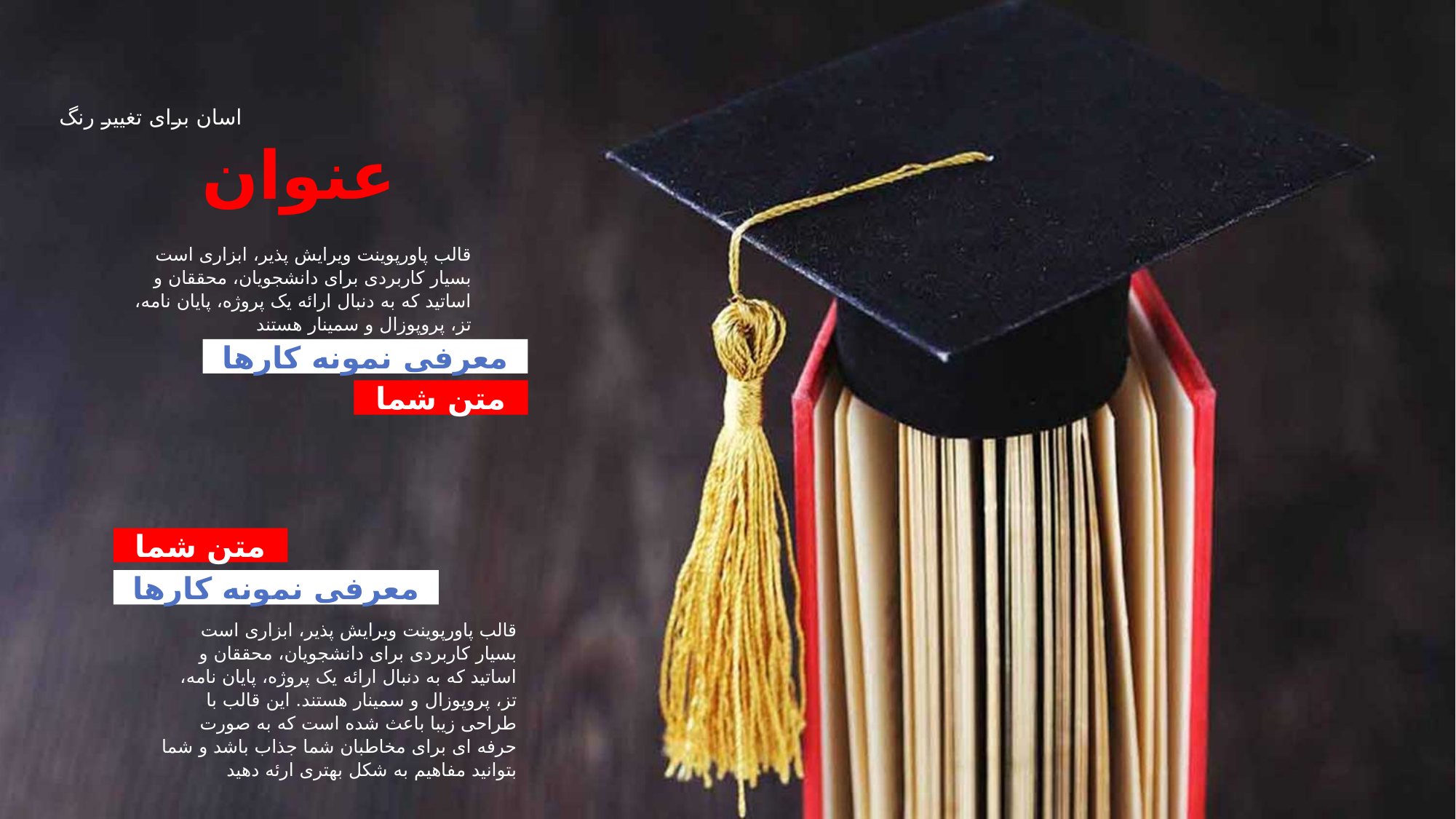

اسان برای تغییر رنگ

عنوان
قالب پاورپوینت ویرایش پذیر، ابزاری است بسیار کاربردی برای دانشجویان، محققان و اساتید که به دنبال ارائه یک پروژه، پایان نامه، تز، پروپوزال و سمینار هستند
معرفی نمونه کارها
متن شما
متن شما
معرفی نمونه کارها
قالب پاورپوینت ویرایش پذیر، ابزاری است بسیار کاربردی برای دانشجویان، محققان و اساتید که به دنبال ارائه یک پروژه، پایان نامه، تز، پروپوزال و سمینار هستند. این قالب با طراحی زیبا باعث شده است که به صورت حرفه ای برای مخاطبان شما جذاب باشد و شما بتوانید مفاهیم به شکل بهتری ارئه دهید